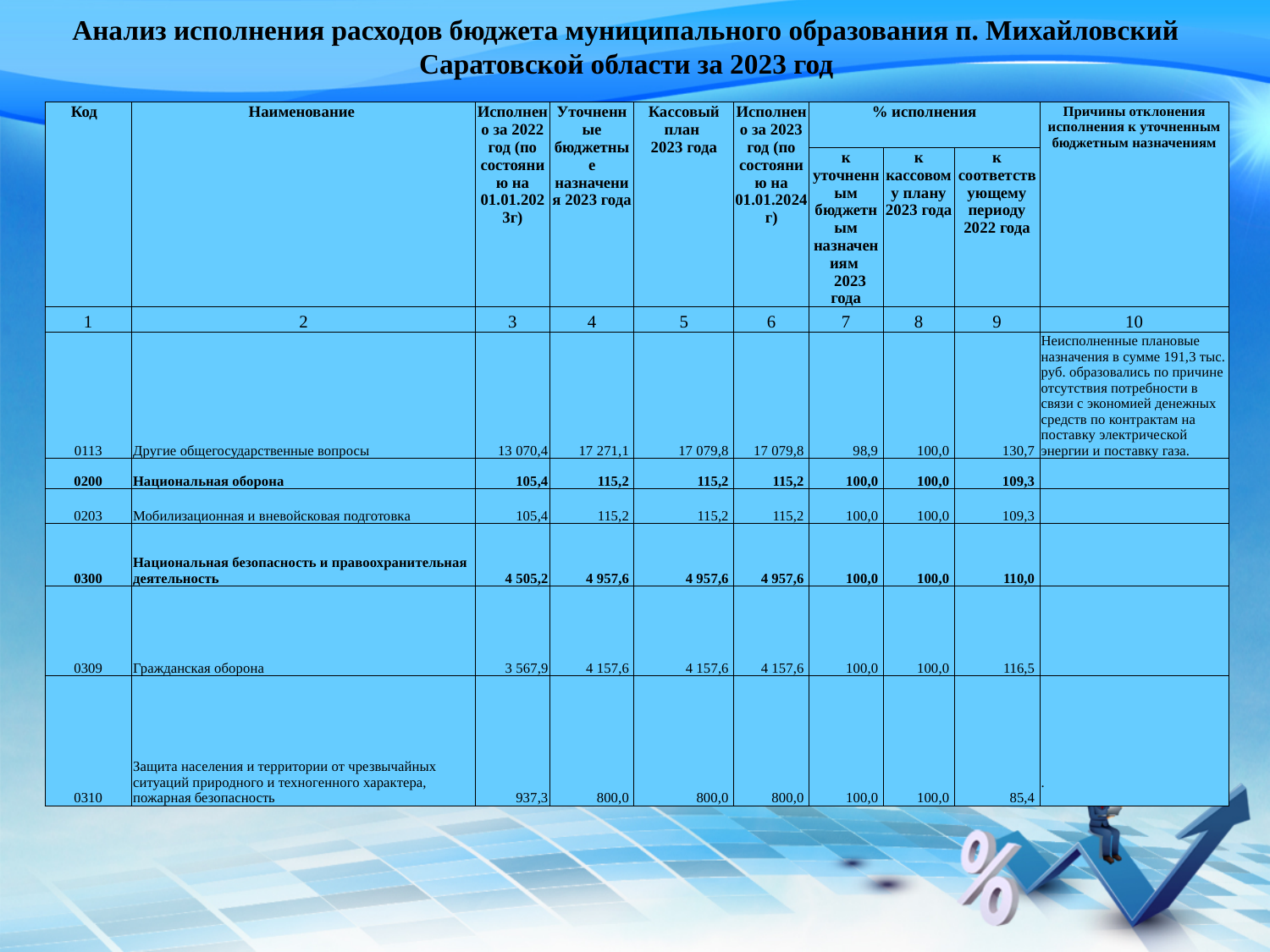

# Анализ исполнения расходов бюджета муниципального образования п. Михайловский Саратовской области за 2023 год
| Код | Наименование | Исполнено за 2022 год (по состоянию на 01.01.2023г) | Уточненные бюджетные назначения 2023 года | Кассовый план 2023 года | Исполнено за 2023 год (по состоянию на 01.01.2024г) | % исполнения |  |  | Причины отклонения исполнения к уточненным бюджетным назначениям |
| --- | --- | --- | --- | --- | --- | --- | --- | --- | --- |
|  |  |  |  |  |  | к уточненным бюджетным назначениям 2023 года | к кассовому плану 2023 года | к соответствующему периоду 2022 года |  |
| 1 | 2 | 3 | 4 | 5 | 6 | 7 | 8 | 9 | 10 |
| 0113 | Другие общегосударственные вопросы | 13 070,4 | 17 271,1 | 17 079,8 | 17 079,8 | 98,9 | 100,0 | 130,7 | Неисполненные плановые назначения в сумме 191,3 тыс. руб. образовались по причине отсутствия потребности в связи с экономией денежных средств по контрактам на поставку электрической энергии и поставку газа. |
| 0200 | Национальная оборона | 105,4 | 115,2 | 115,2 | 115,2 | 100,0 | 100,0 | 109,3 |  |
| 0203 | Мобилизационная и вневойсковая подготовка | 105,4 | 115,2 | 115,2 | 115,2 | 100,0 | 100,0 | 109,3 |  |
| 0300 | Национальная безопасность и правоохранительная деятельность | 4 505,2 | 4 957,6 | 4 957,6 | 4 957,6 | 100,0 | 100,0 | 110,0 |  |
| 0309 | Гражданская оборона | 3 567,9 | 4 157,6 | 4 157,6 | 4 157,6 | 100,0 | 100,0 | 116,5 |  |
| 0310 | Защита населения и территории от чрезвычайных ситуаций природного и техногенного характера, пожарная безопасность | 937,3 | 800,0 | 800,0 | 800,0 | 100,0 | 100,0 | 85,4 | . |